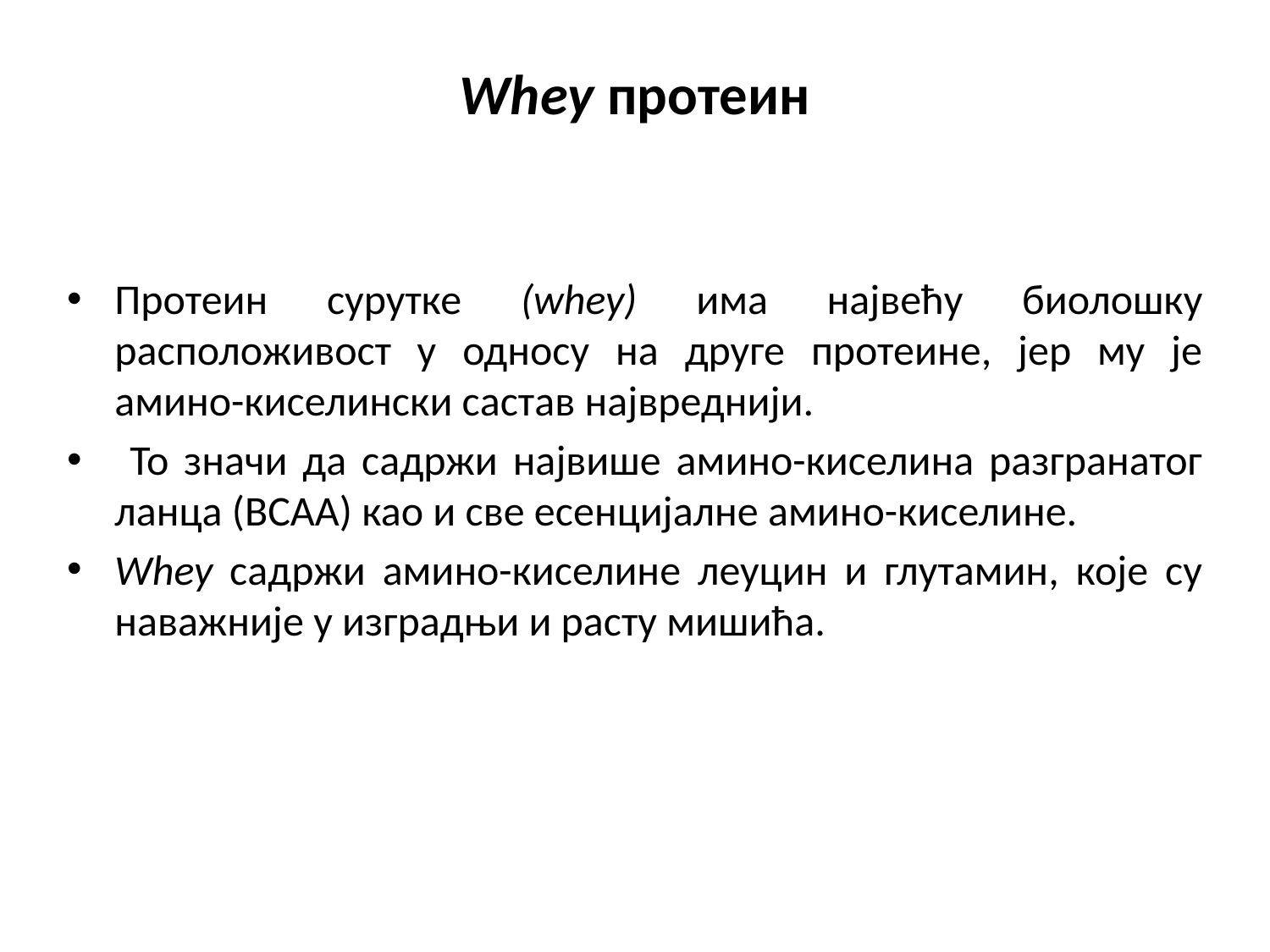

# Whey протеин
Протеин сурутке (whey) има највећу биолошку расположивост у односу на друге протеине, јер му је амино-киселински састав највреднији.
 То значи да садржи највише амино-киселина разгранатог ланца (BCAA) као и све есенцијалне амино-киселине.
Whey садржи амино-киселине леуцин и глутамин, које су наважније у изградњи и расту мишића.